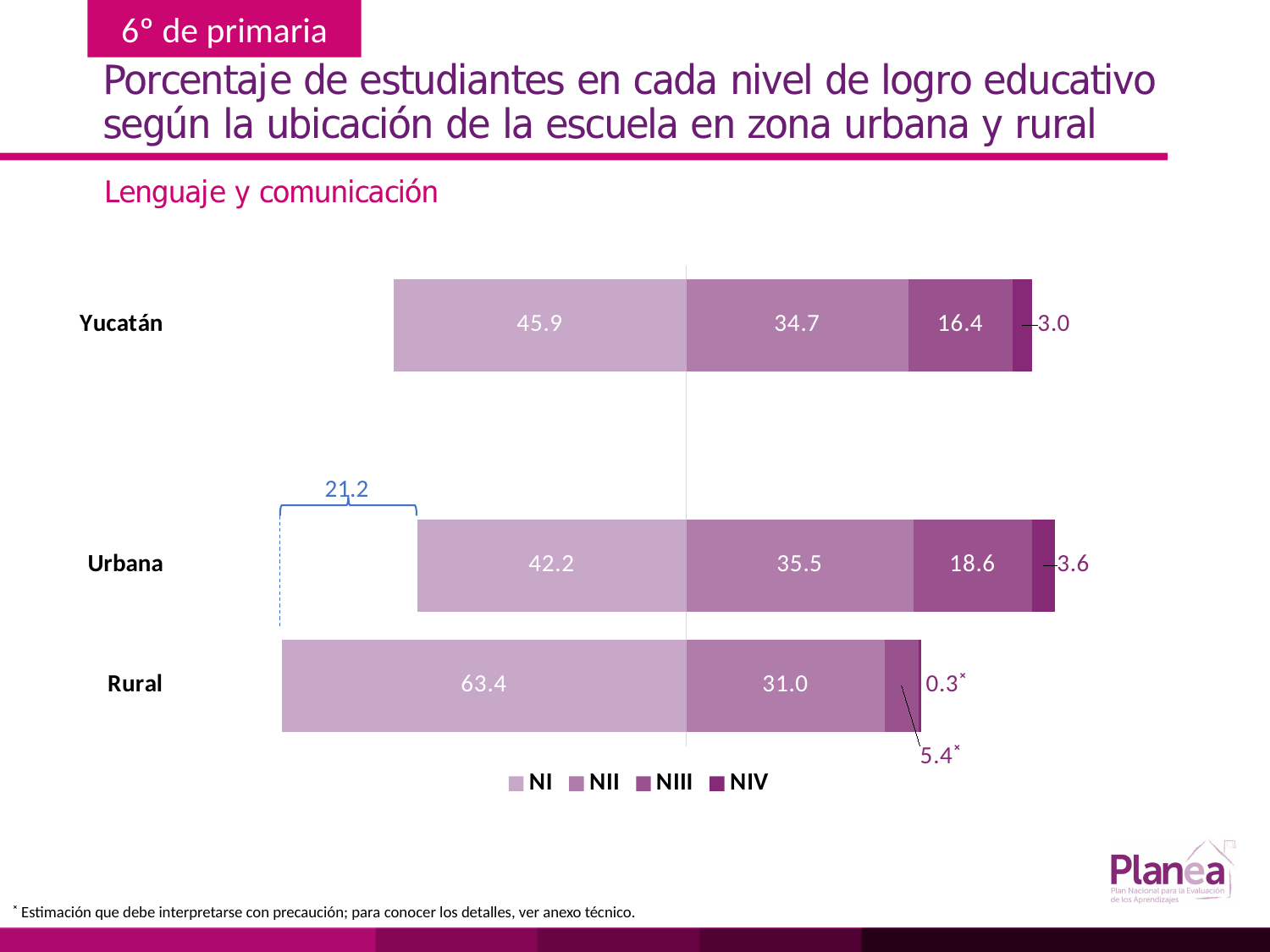

# Porcentaje de estudiantes en cada nivel de logro educativo según la ubicación de la escuela en zona urbana y rural

Lenguaje y comunicación

### Chart

| Category |  |  |  |  |
|---|---|---|---|---|
| Rural | -63.4 | 31.0 | 5.4 | 0.3 |
| Urbana | -42.2 | 35.5 | 18.6 | 3.6 |
|  | None | None | None | None |
| Yucatán | -45.9 | 34.7 | 16.4 | 3.0 |
21.2
˟ Estimación que debe interpretarse con precaución; para conocer los detalles, ver anexo técnico.